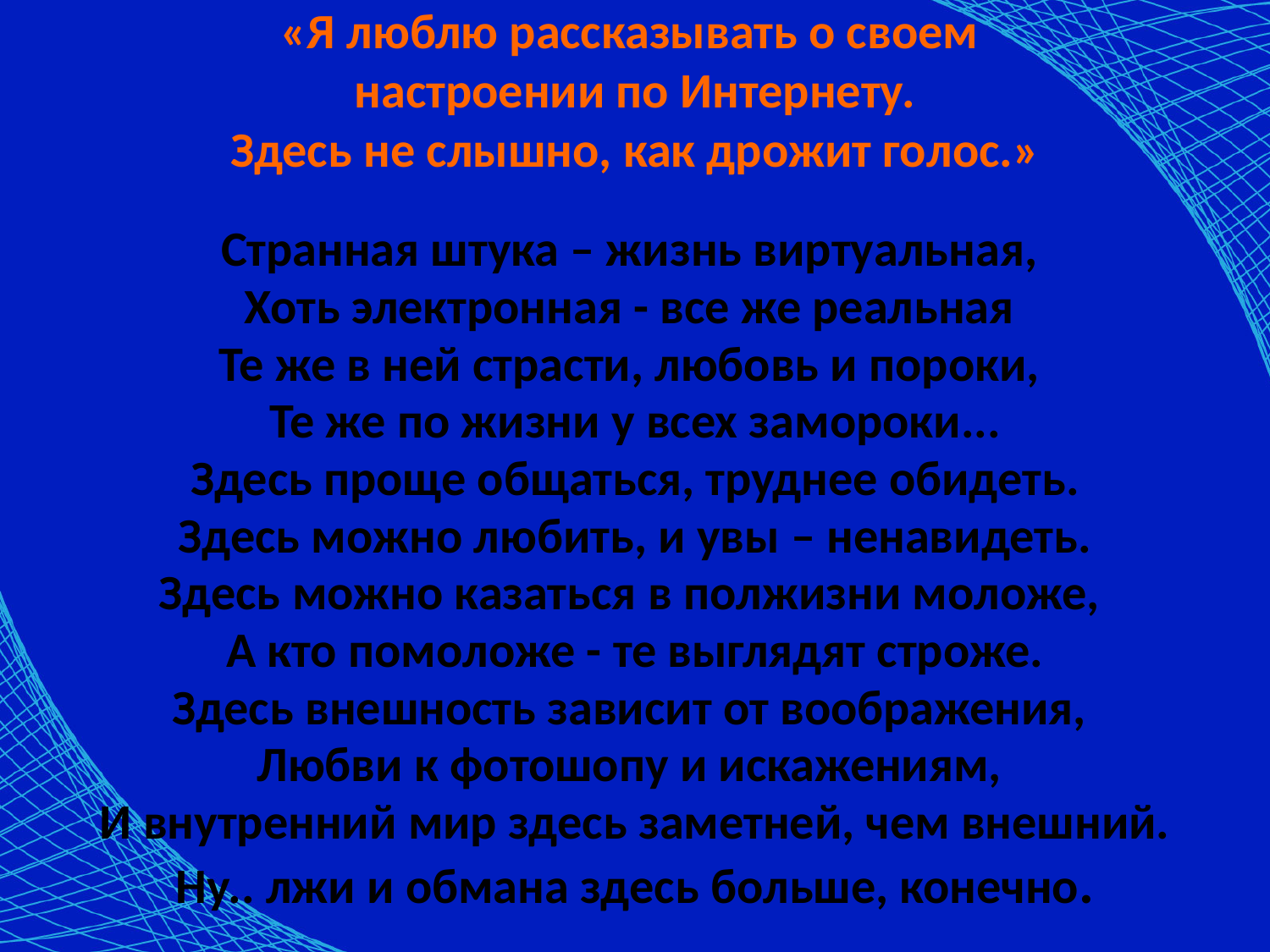

# «Я люблю рассказывать о своем настроении по Интернету. Здесь не слышно, как дрожит голос.»
Странная штука – жизнь виртуальная,
Хоть электронная - все же реальная
Те же в ней страсти, любовь и пороки,
Те же по жизни у всех замороки...
Здесь проще общаться, труднее обидеть.
Здесь можно любить, и увы – ненавидеть.
Здесь можно казаться в полжизни моложе,
А кто помоложе - те выглядят строже.
Здесь внешность зависит от воображения,
Любви к фотошопу и искажениям,
И внутренний мир здесь заметней, чем внешний.
Ну.. лжи и обмана здесь больше, конечно.